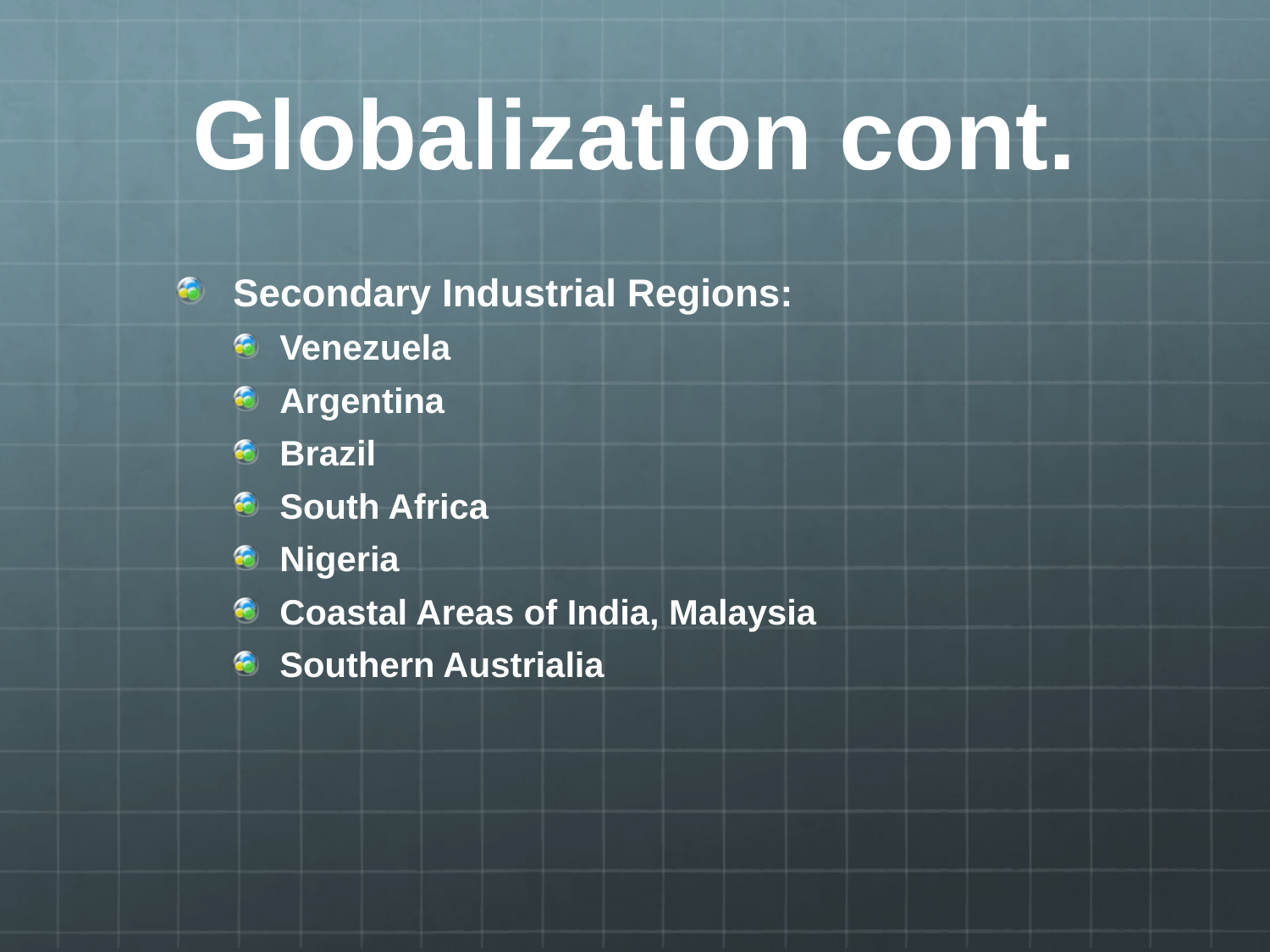

# Globalization cont.
Secondary Industrial Regions:
Venezuela
Argentina
Brazil
South Africa
Nigeria
Coastal Areas of India, Malaysia
Southern Austrialia